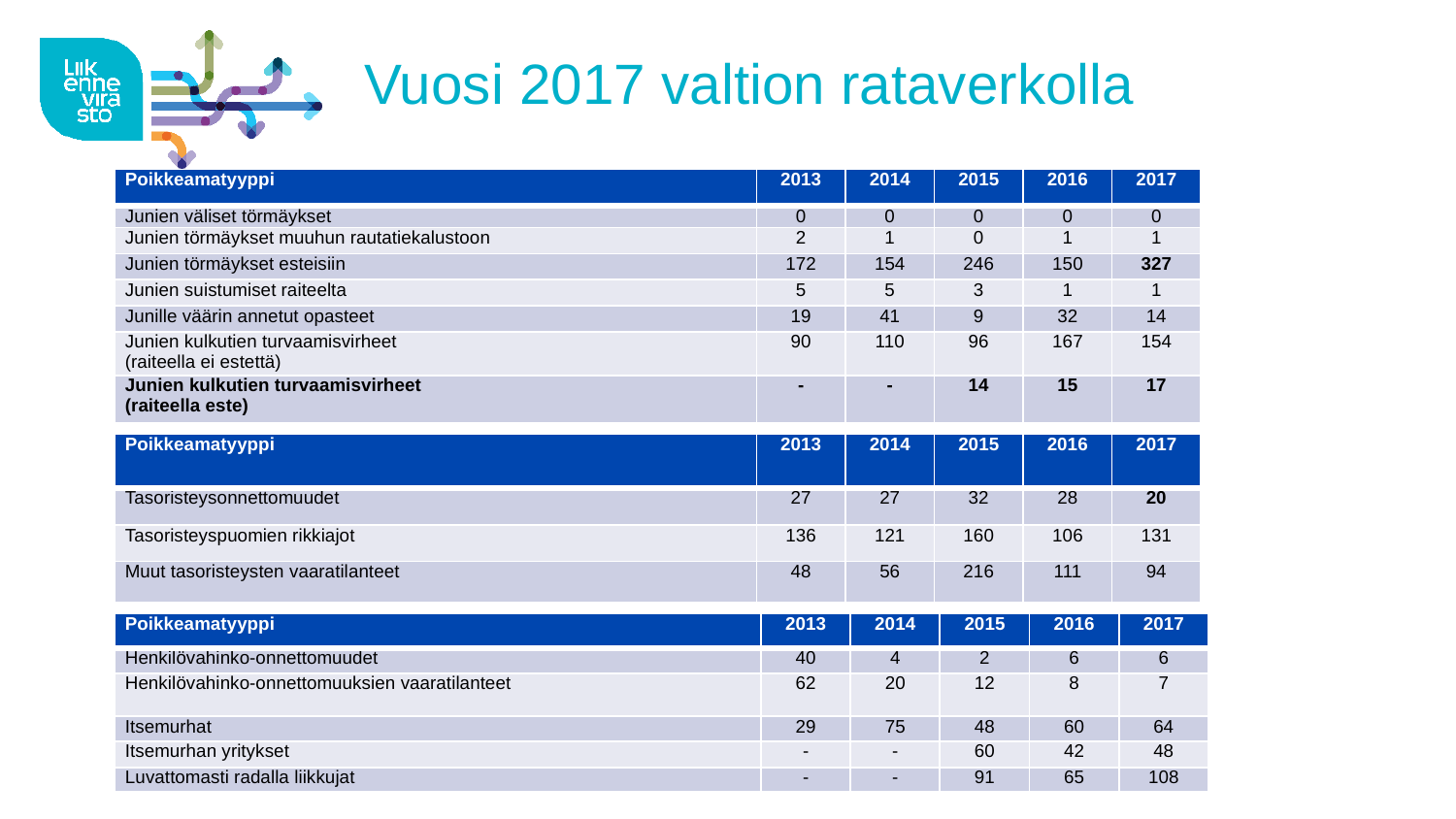

# Vuosi 2017 valtion rataverkolla
| Poikkeamatyyppi | 2013 | 2014 | 2015 | 2016 | 2017 |
| --- | --- | --- | --- | --- | --- |
| Junien väliset törmäykset | 0 | 0 | 0 | 0 | 0 |
| Junien törmäykset muuhun rautatiekalustoon | 2 | 1 | 0 | 1 | 1 |
| Junien törmäykset esteisiin | 172 | 154 | 246 | 150 | 327 |
| Junien suistumiset raiteelta | 5 | 5 | 3 | 1 | 1 |
| Junille väärin annetut opasteet | 19 | 41 | 9 | 32 | 14 |
| Junien kulkutien turvaamisvirheet (raiteella ei estettä) | 90 | 110 | 96 | 167 | 154 |
| Junien kulkutien turvaamisvirheet (raiteella este) | - | - | 14 | 15 | 17 |
| Poikkeamatyyppi | 2013 | 2014 | 2015 | 2016 | 2017 |
| --- | --- | --- | --- | --- | --- |
| Tasoristeysonnettomuudet | 27 | 27 | 32 | 28 | 20 |
| Tasoristeyspuomien rikkiajot | 136 | 121 | 160 | 106 | 131 |
| Muut tasoristeysten vaaratilanteet | 48 | 56 | 216 | 111 | 94 |
| Poikkeamatyyppi | 2013 | 2014 | 2015 | 2016 | 2017 |
| --- | --- | --- | --- | --- | --- |
| Henkilövahinko-onnettomuudet | 40 | 4 | 2 | 6 | 6 |
| Henkilövahinko-onnettomuuksien vaaratilanteet | 62 | 20 | 12 | 8 | 7 |
| Itsemurhat | 29 | 75 | 48 | 60 | 64 |
| Itsemurhan yritykset | - | - | 60 | 42 | 48 |
| Luvattomasti radalla liikkujat | - | - | 91 | 65 | 108 |
10.4.2018